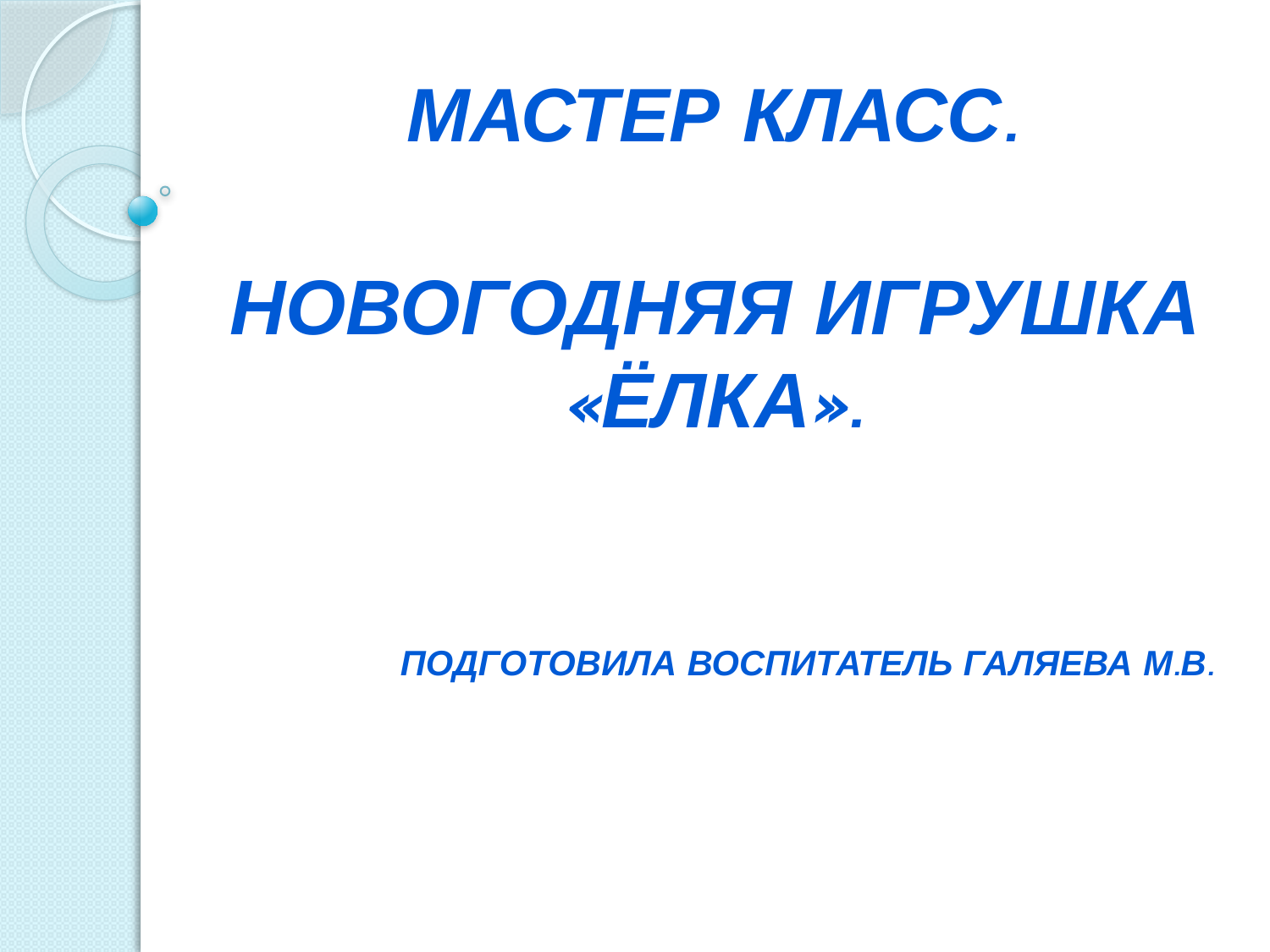

# Мастер класс.
Новогодняя игрушка «ёлка».
Подготовила Воспитатель Галяева М.В.